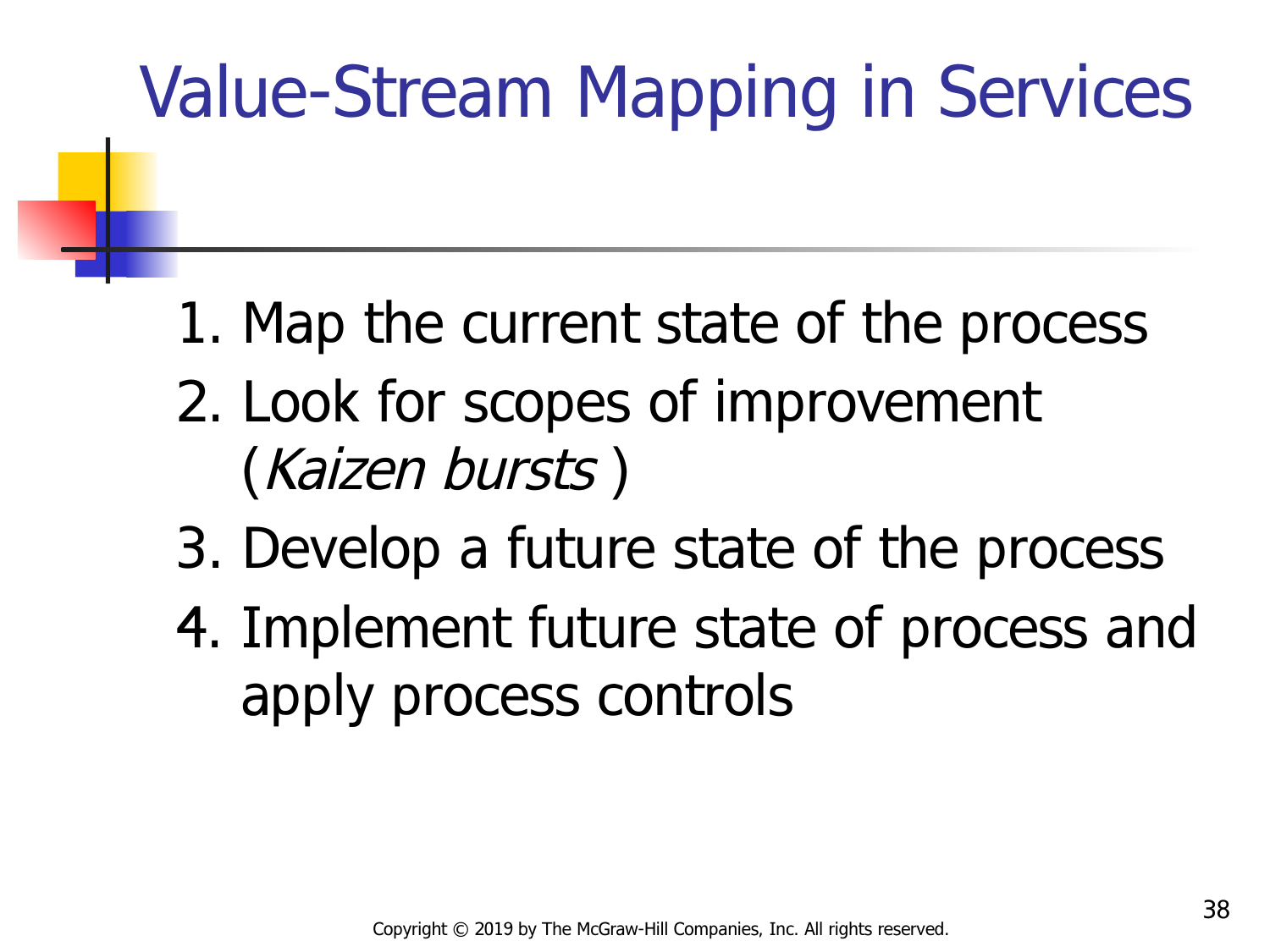

# Value-Stream Mapping in Services
1. Map the current state of the process
2. Look for scopes of improvement (Kaizen bursts )
3. Develop a future state of the process
4. Implement future state of process and apply process controls
38
Copyright © 2019 by The McGraw-Hill Companies, Inc. All rights reserved.